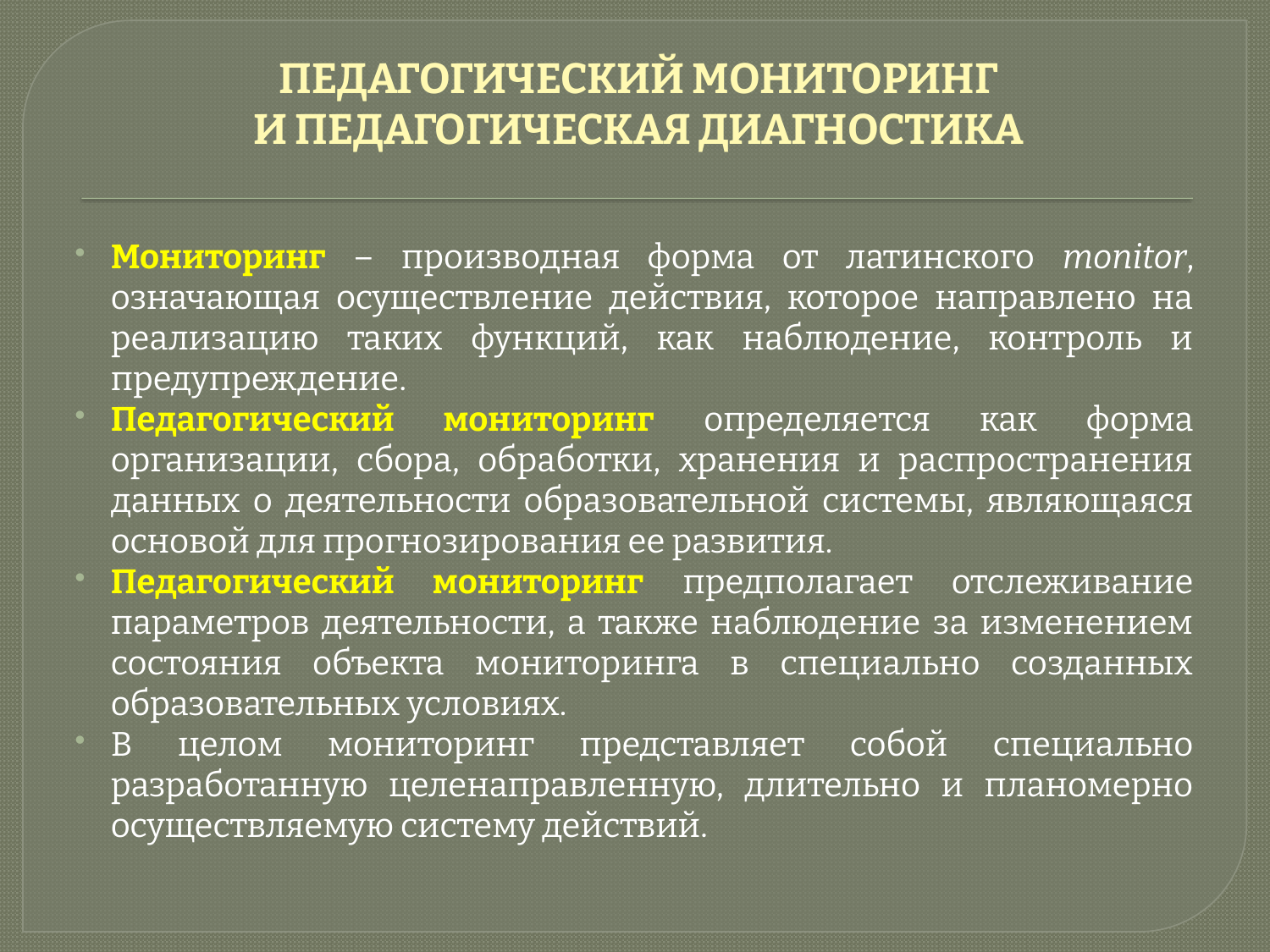

# ПЕДАГОГИЧЕСКИЙ МОНИТОРИНГ И ПЕДАГОГИЧЕСКАЯ ДИАГНОСТИКА
Мониторинг – производная форма от латинского monitor, означающая осуществление действия, которое направлено на реализацию таких функций, как наблюдение, контроль и предупреждение.
Педагогический мониторинг определяется как форма организации, сбора, обработки, хранения и распространения данных о деятельности образовательной системы, являющаяся основой для прогнозирования ее развития.
Педагогический мониторинг предполагает отслеживание параметров деятельности, а также наблюдение за изменением состояния объекта мониторинга в специально созданных образовательных условиях.
В целом мониторинг представляет собой специально разработанную целенаправленную, длительно и планомерно осуществляемую систему действий.